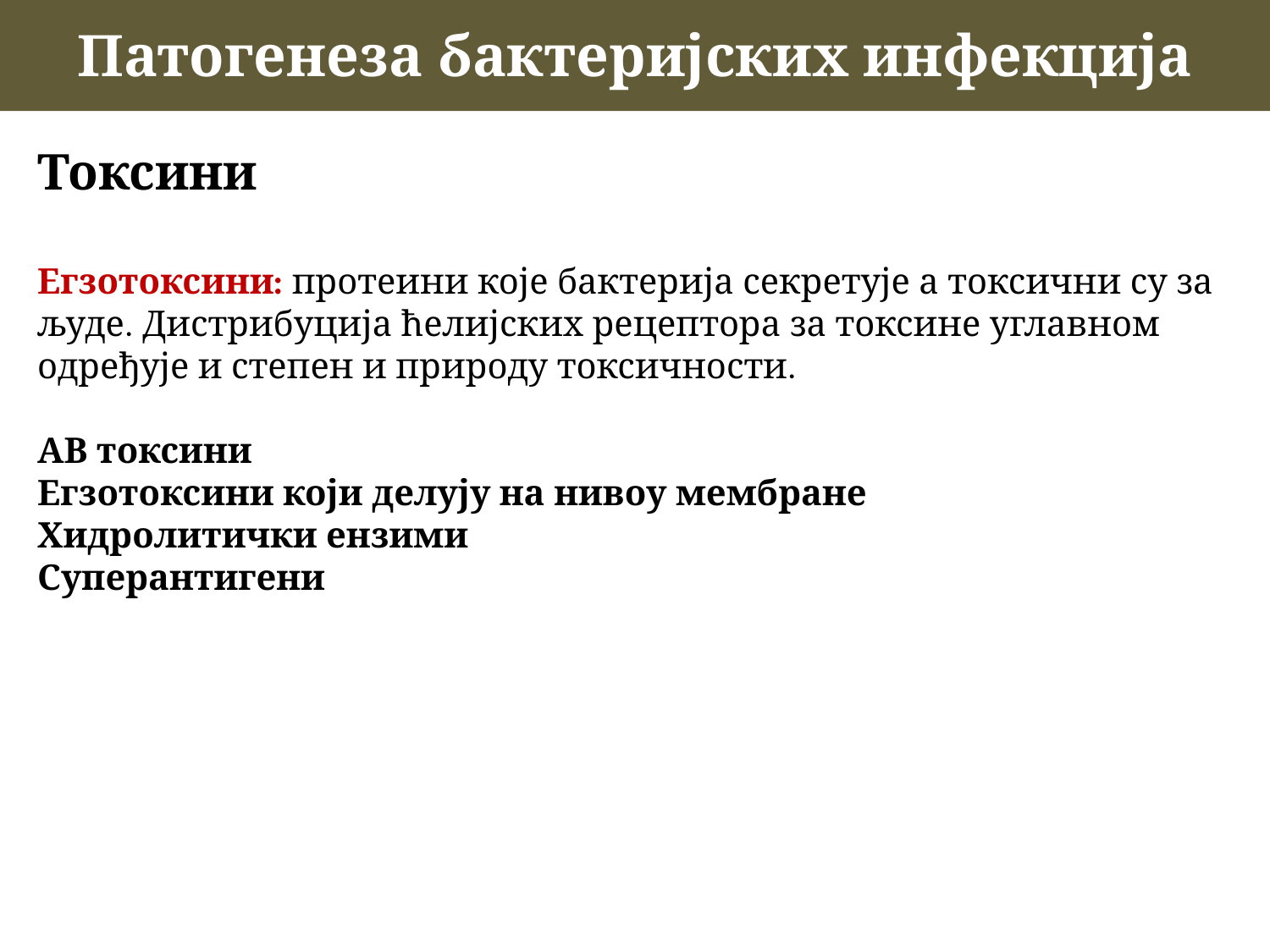

Патогенеза бактеријских инфекција
Токсини

Егзотоксини: протеини које бактерија секретује а токсични су за људе. Дистрибуција ћелијских рецептора за токсине углавном одређује и степен и природу токсичности.

АВ токсини
Егзотоксини који делују на нивоу мембране
Хидролитички ензими
Суперантигени